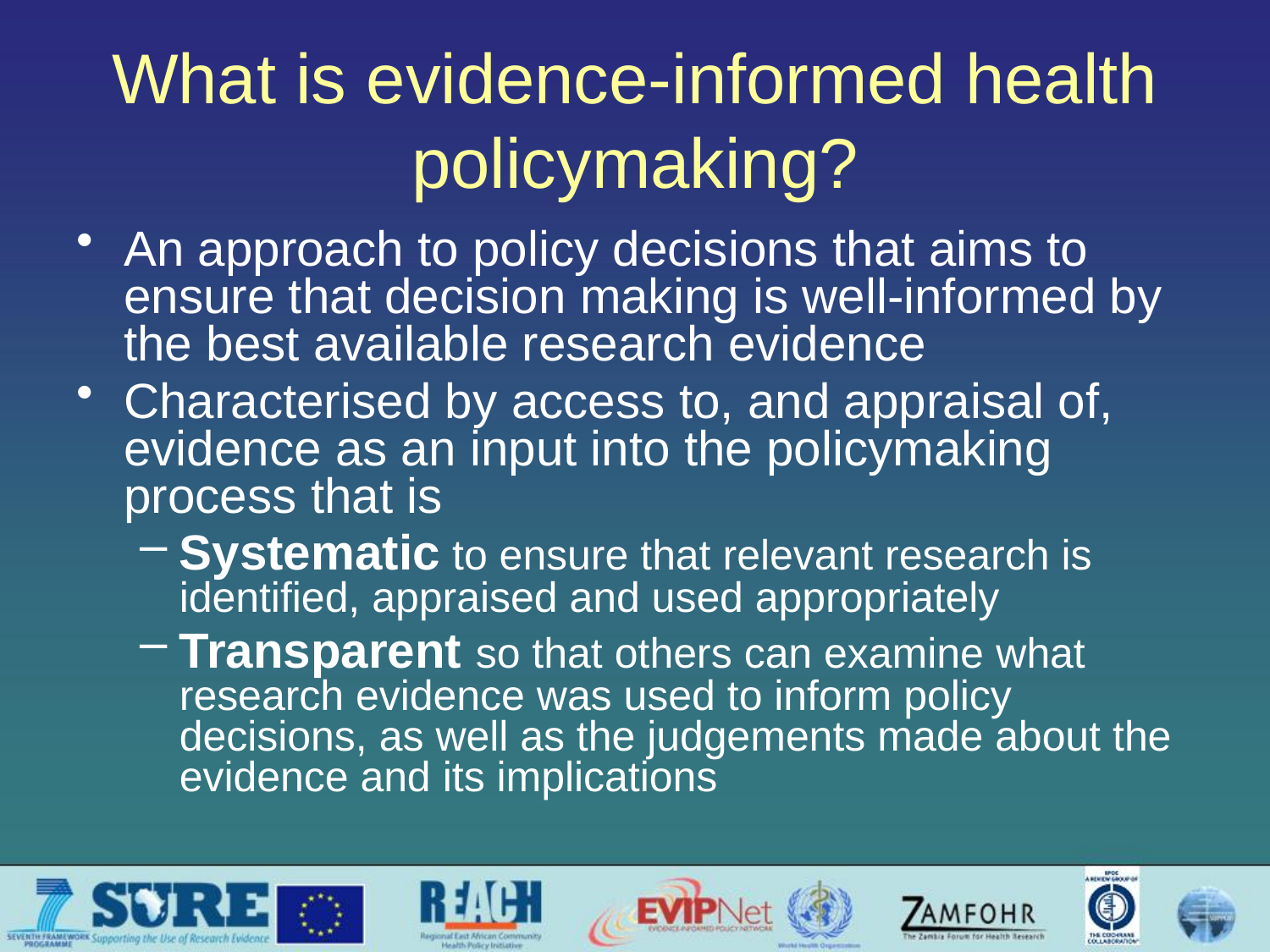

# What is evidence-informed health policymaking?
An approach to policy decisions that aims to ensure that decision making is well-informed by the best available research evidence
Characterised by access to, and appraisal of, evidence as an input into the policymaking process that is
Systematic to ensure that relevant research is identified, appraised and used appropriately
Transparent so that others can examine what research evidence was used to inform policy decisions, as well as the judgements made about the evidence and its implications